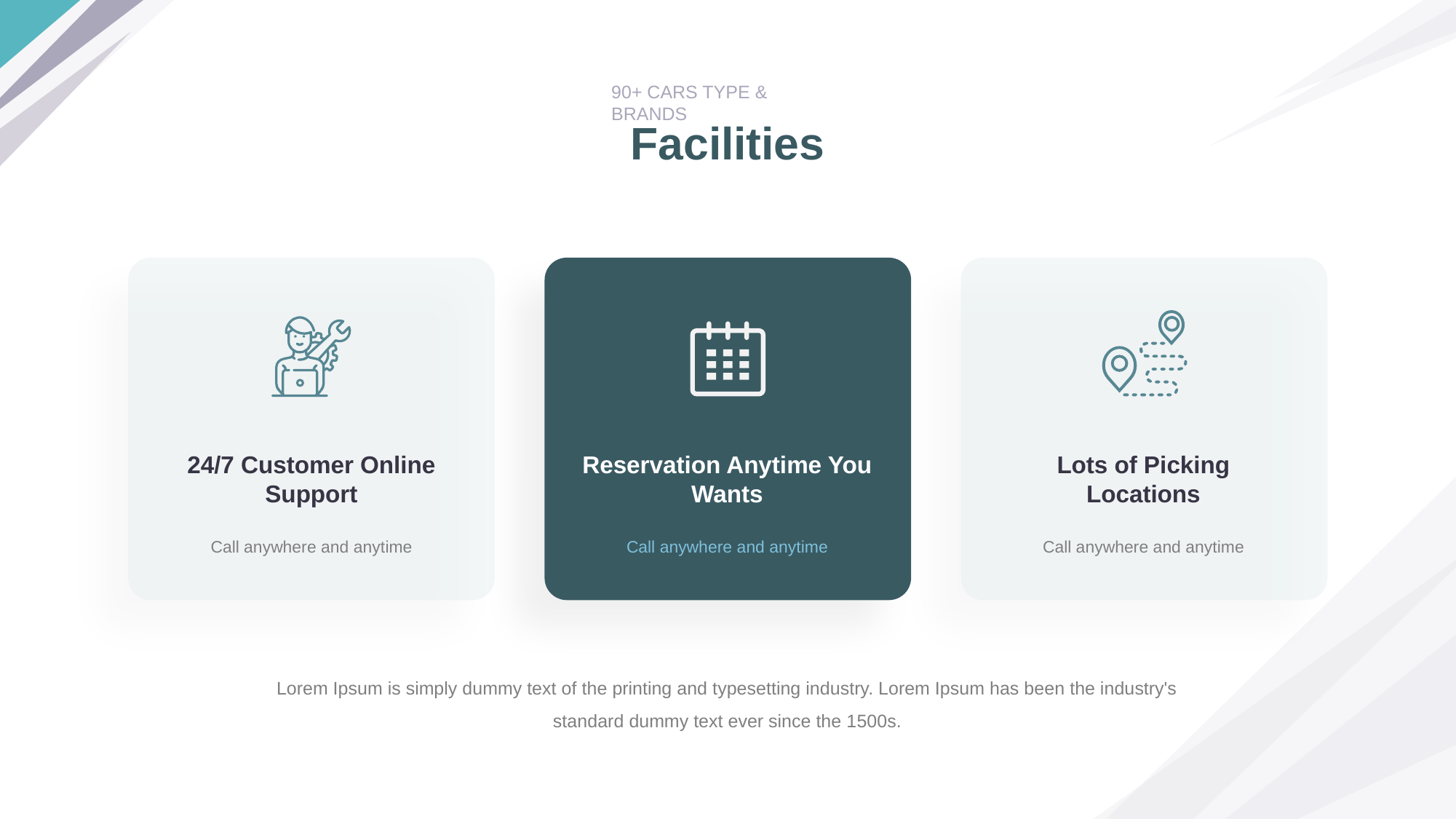

90+ CARS TYPE & BRANDS
# Facilities

24/7 Customer Online Support
Reservation Anytime You Wants
Lots of Picking Locations
Call anywhere and anytime
Call anywhere and anytime
Call anywhere and anytime
Lorem Ipsum is simply dummy text of the printing and typesetting industry. Lorem Ipsum has been the industry's standard dummy text ever since the 1500s.